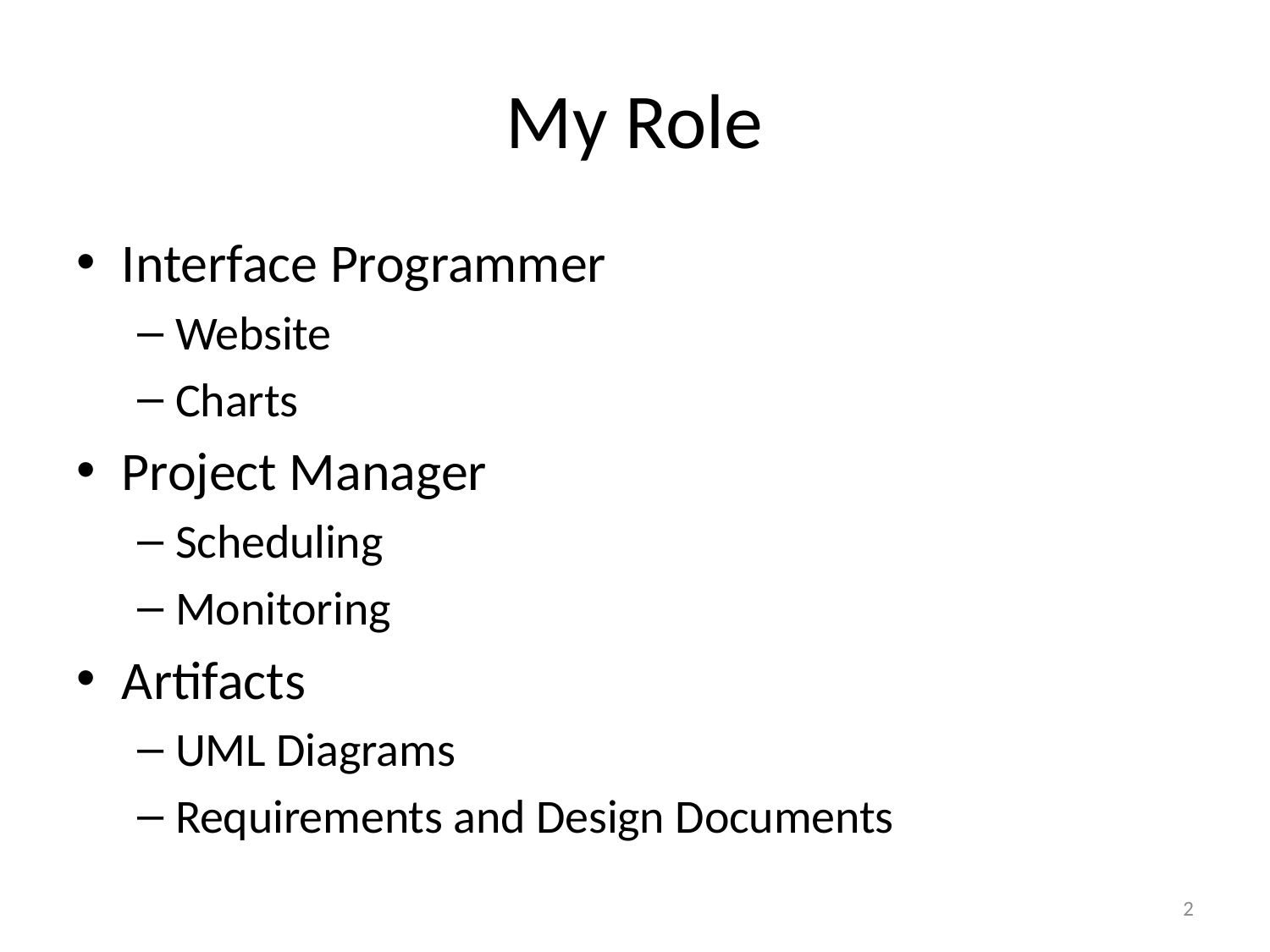

# My Role
Interface Programmer
Website
Charts
Project Manager
Scheduling
Monitoring
Artifacts
UML Diagrams
Requirements and Design Documents
2